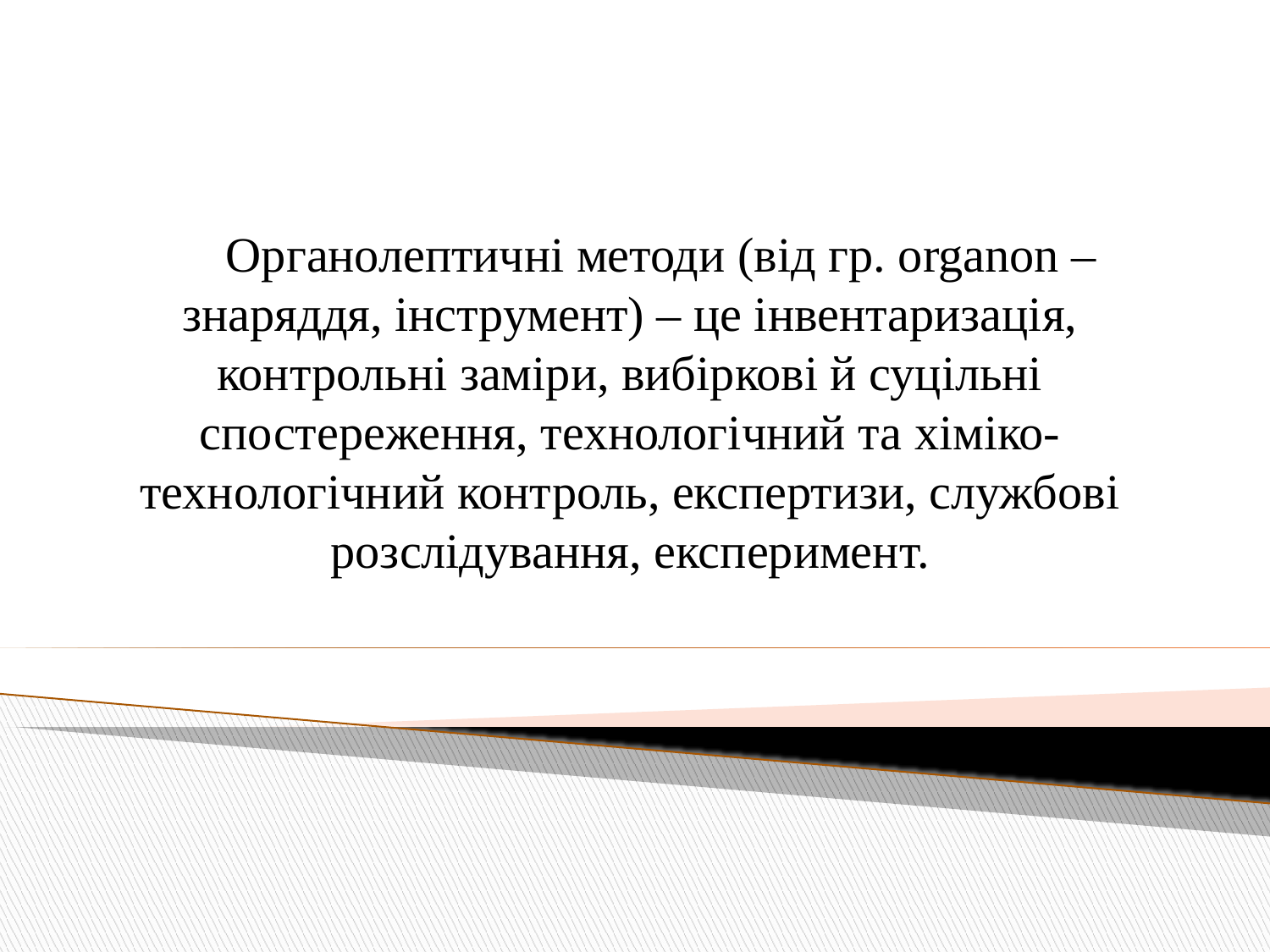

Органолептичні методи (від гр. organon – знаряддя, інструмент) – це інвентаризація, контрольні заміри, вибіркові й суцільні спостереження, технологічний та хіміко-технологічний контроль, експертизи, службові розслідування, експеримент.